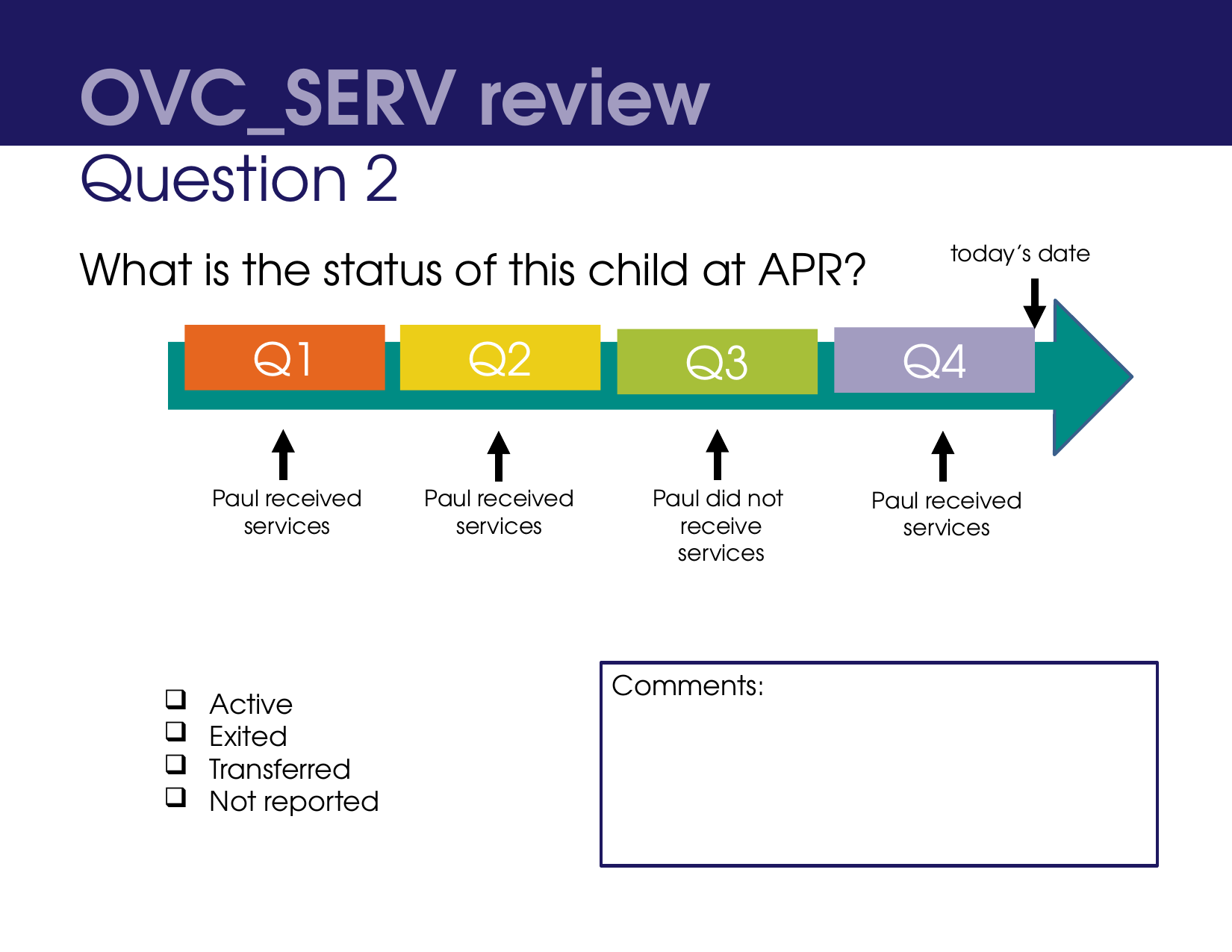

# OVC_SERV review
Question 2
What is the status of this child at APR?
today’s date
Paul did not  receive services
Paul received services
Paul received services
Paul received services

Q1

Q2
Q4
Q3

Active
Exited
Transferred
Not reported

Comments: